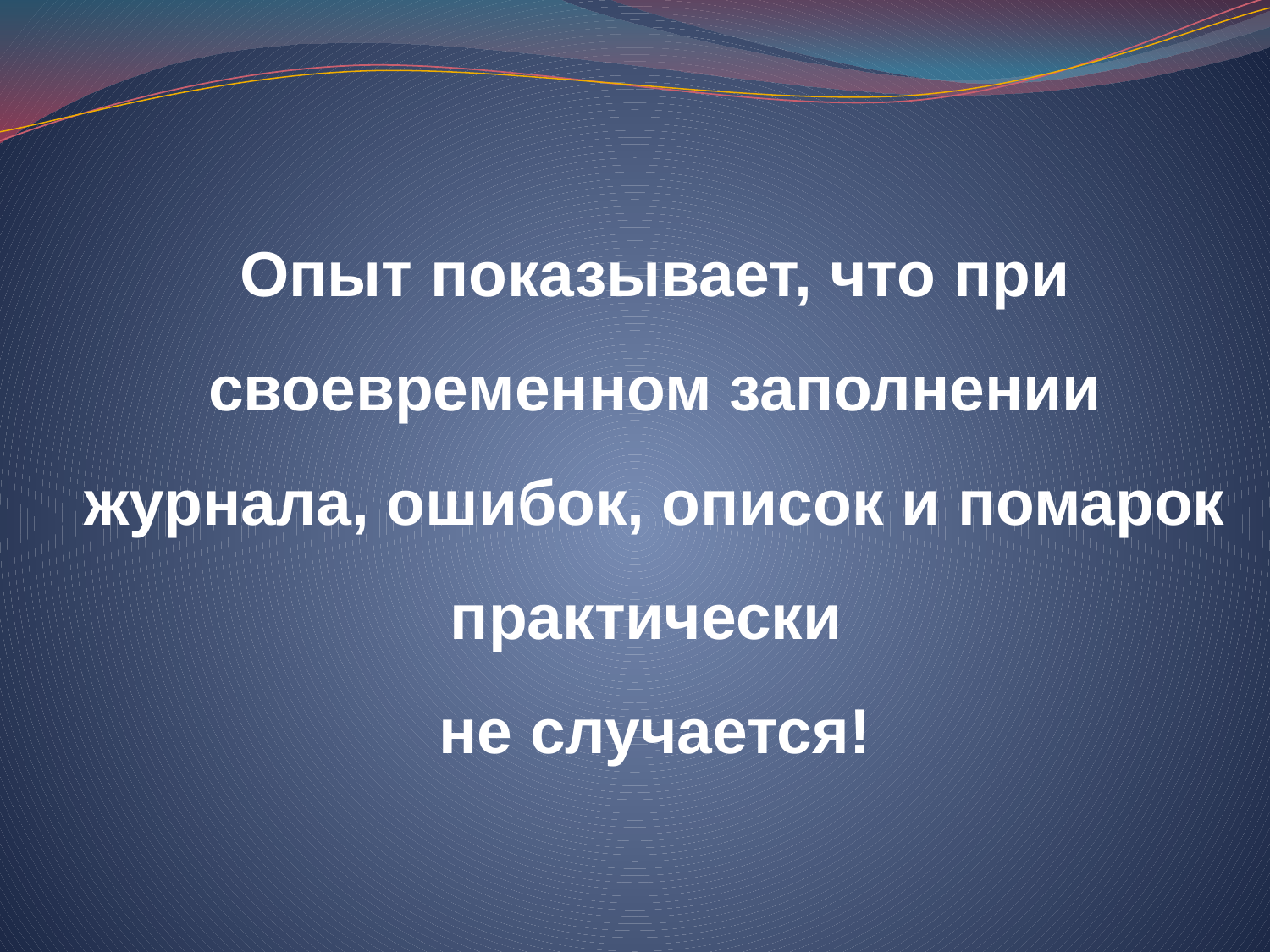

Опыт показывает, что при своевременном заполнении журнала, ошибок, описок и помарок практически
не случается!